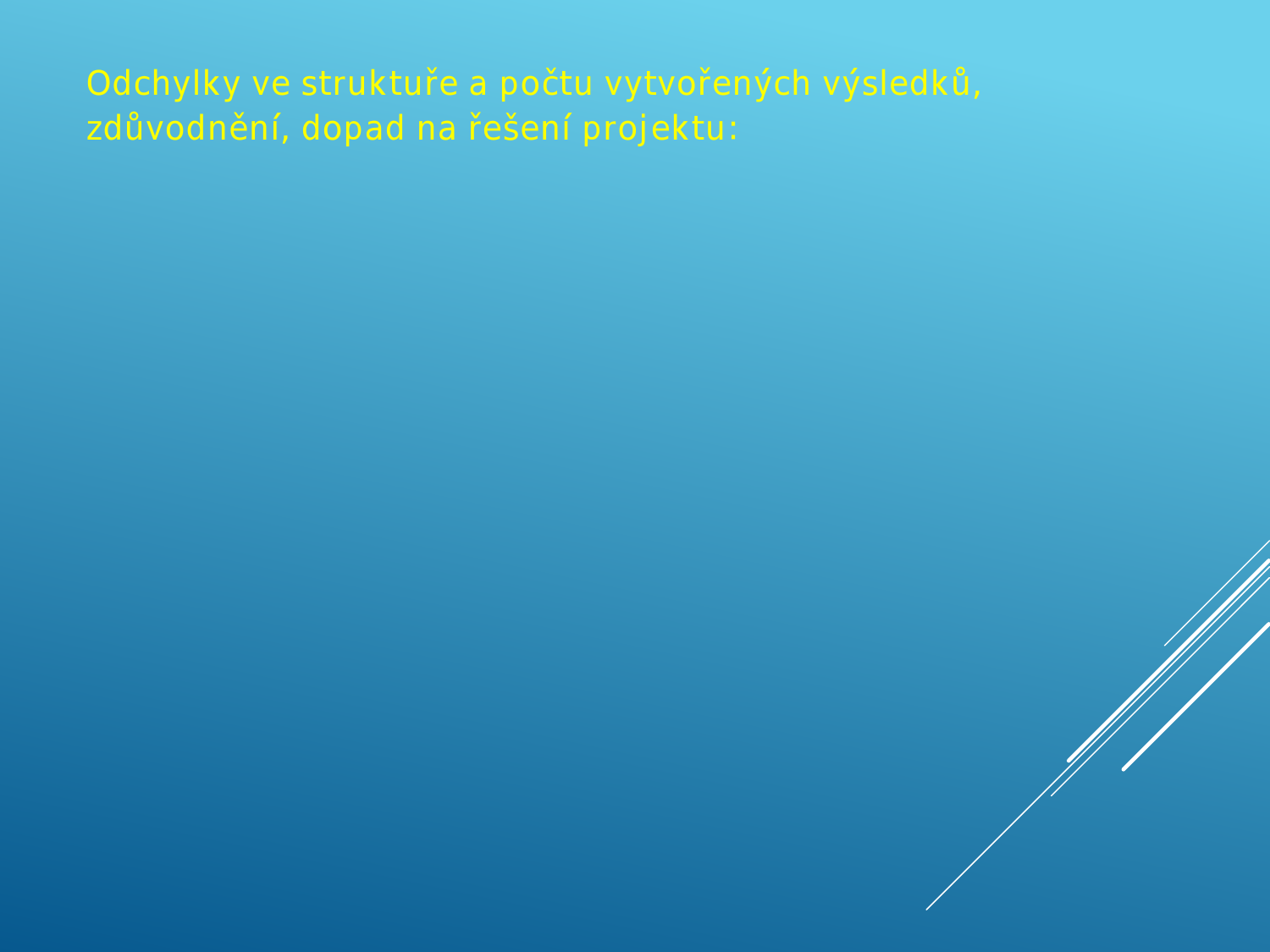

# Odchylky ve struktuře a počtu vytvořených výsledků, zdůvodnění, dopad na řešení projektu: